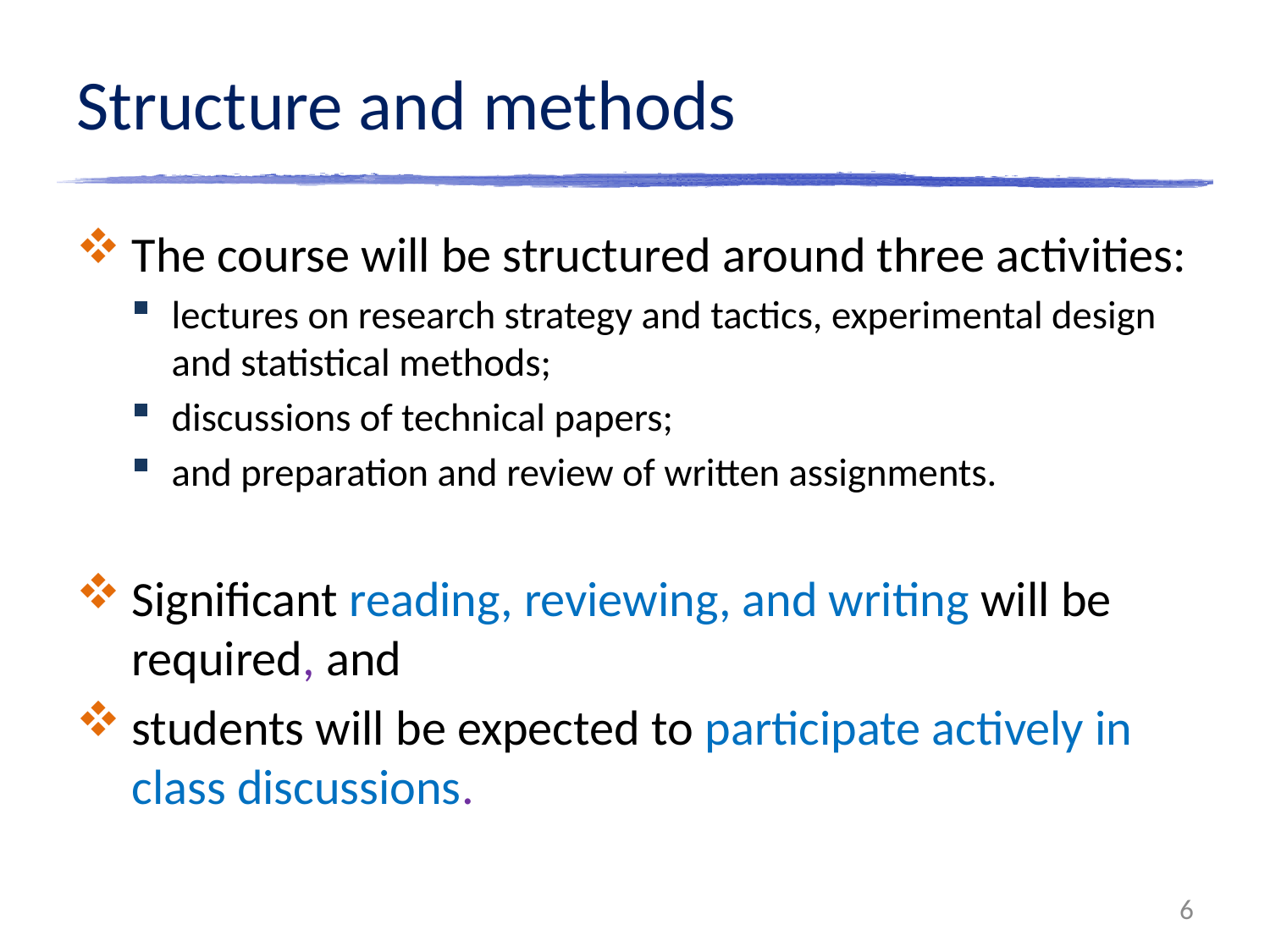

# Structure and methods
The course will be structured around three activities:
lectures on research strategy and tactics, experimental design and statistical methods;
discussions of technical papers;
and preparation and review of written assignments.

Significant reading, reviewing, and writing will be required, and
students will be expected to participate actively in class discussions.
6